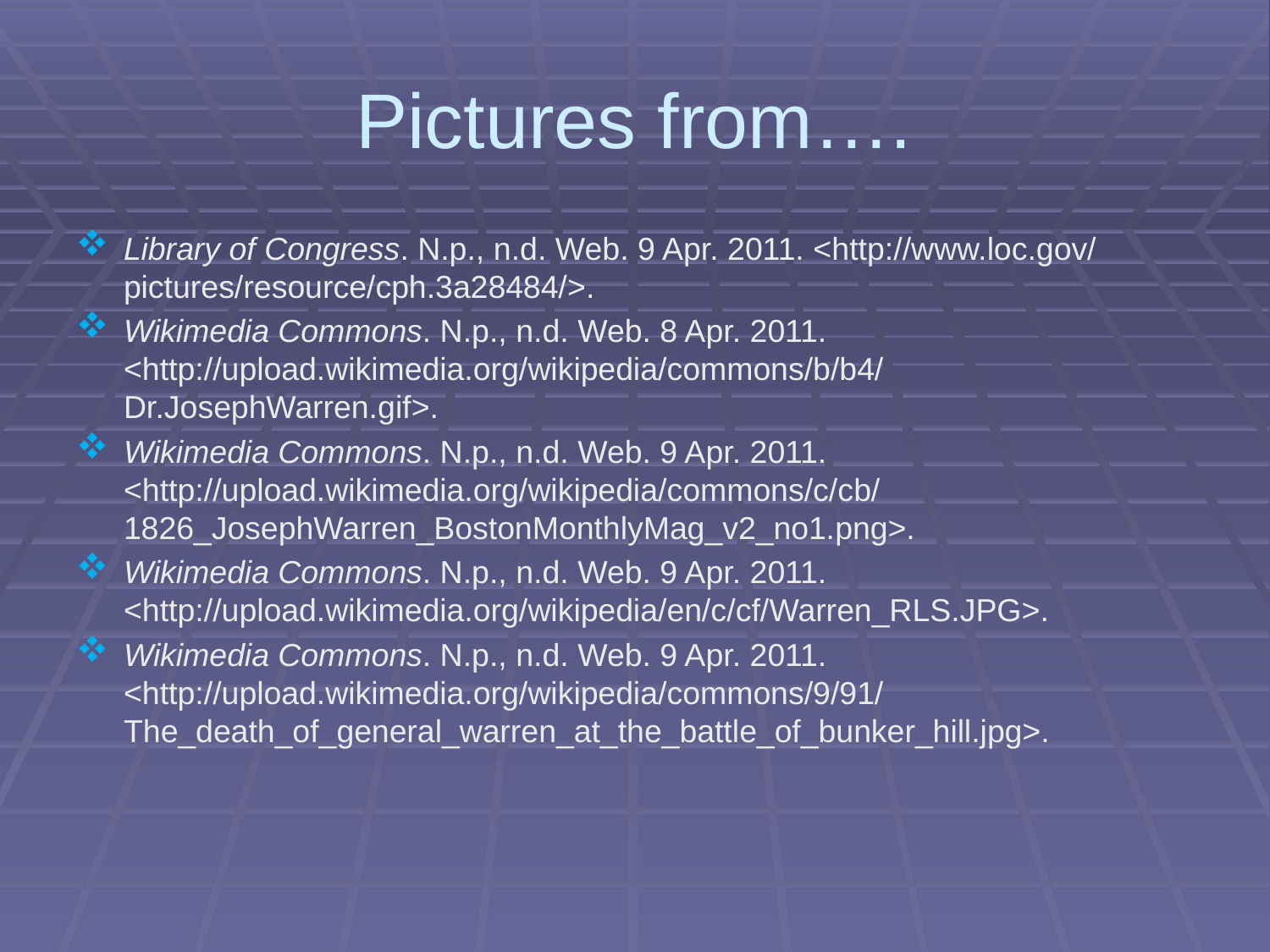

# Pictures from….
Library of Congress. N.p., n.d. Web. 9 Apr. 2011. <http://www.loc.gov/‌pictures/‌resource/‌cph.3a28484/>.
Wikimedia Commons. N.p., n.d. Web. 8 Apr. 2011. <http://upload.wikimedia.org/‌wikipedia/‌commons/‌b/‌b4/‌Dr.JosephWarren.gif>.
Wikimedia Commons. N.p., n.d. Web. 9 Apr. 2011. <http://upload.wikimedia.org/‌wikipedia/‌commons/‌c/‌cb/‌1826_JosephWarren_BostonMonthlyMag_v2_no1.png>.
Wikimedia Commons. N.p., n.d. Web. 9 Apr. 2011. <http://upload.wikimedia.org/‌wikipedia/‌en/‌c/‌cf/‌Warren_RLS.JPG>.
Wikimedia Commons. N.p., n.d. Web. 9 Apr. 2011. <http://upload.wikimedia.org/‌wikipedia/‌commons/‌9/‌91/‌The_death_of_general_warren_at_the_battle_of_bunker_hill.jpg>.